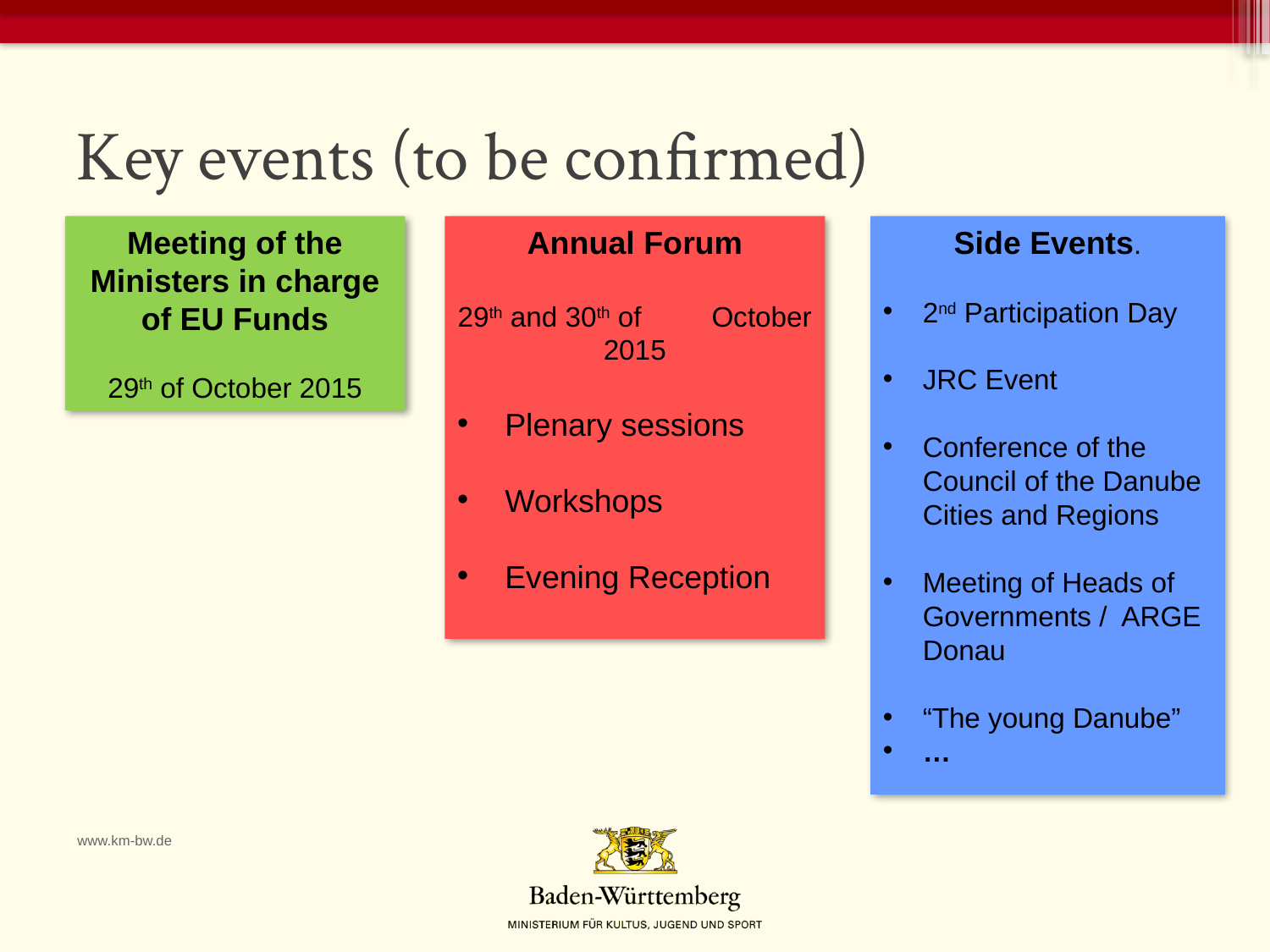

# Key events (to be confirmed)
Meeting of the Ministers in charge of EU Funds

29th of October 2015
Annual Forum
29th and 30th of         October 2015

Plenary sessions
Workshops
Evening Reception
Side Events.
2nd Participation Day

JRC Event

Conference of the Council of the Danube Cities and Regions
Meeting of Heads of Governments /  ARGE Donau
“The young Danube”
…

www.km-bw.de